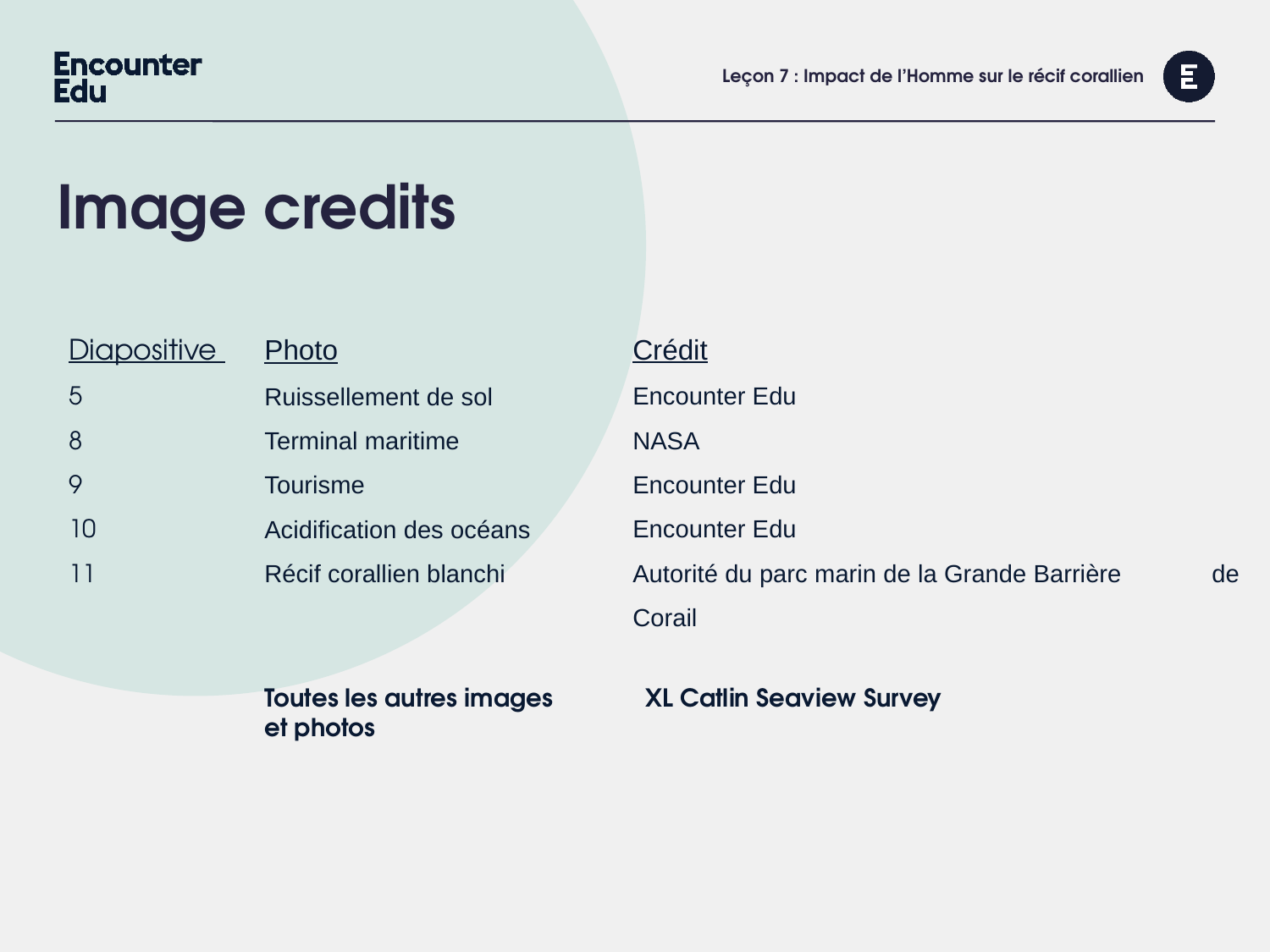

# Leçon 7 : Impact de l’Homme sur le récif corallien
Diapositive
5
8
9
10
11
Crédit
Encounter Edu
NASA
Encounter Edu
Encounter Edu
Autorité du parc marin de la Grande Barrière             de Corail

Photo
Ruissellement de sol
Terminal maritime
Tourisme
Acidification des océans
Récif corallien blanchi
Toutes les autres images 	XL Catlin Seaview Survey
et photos